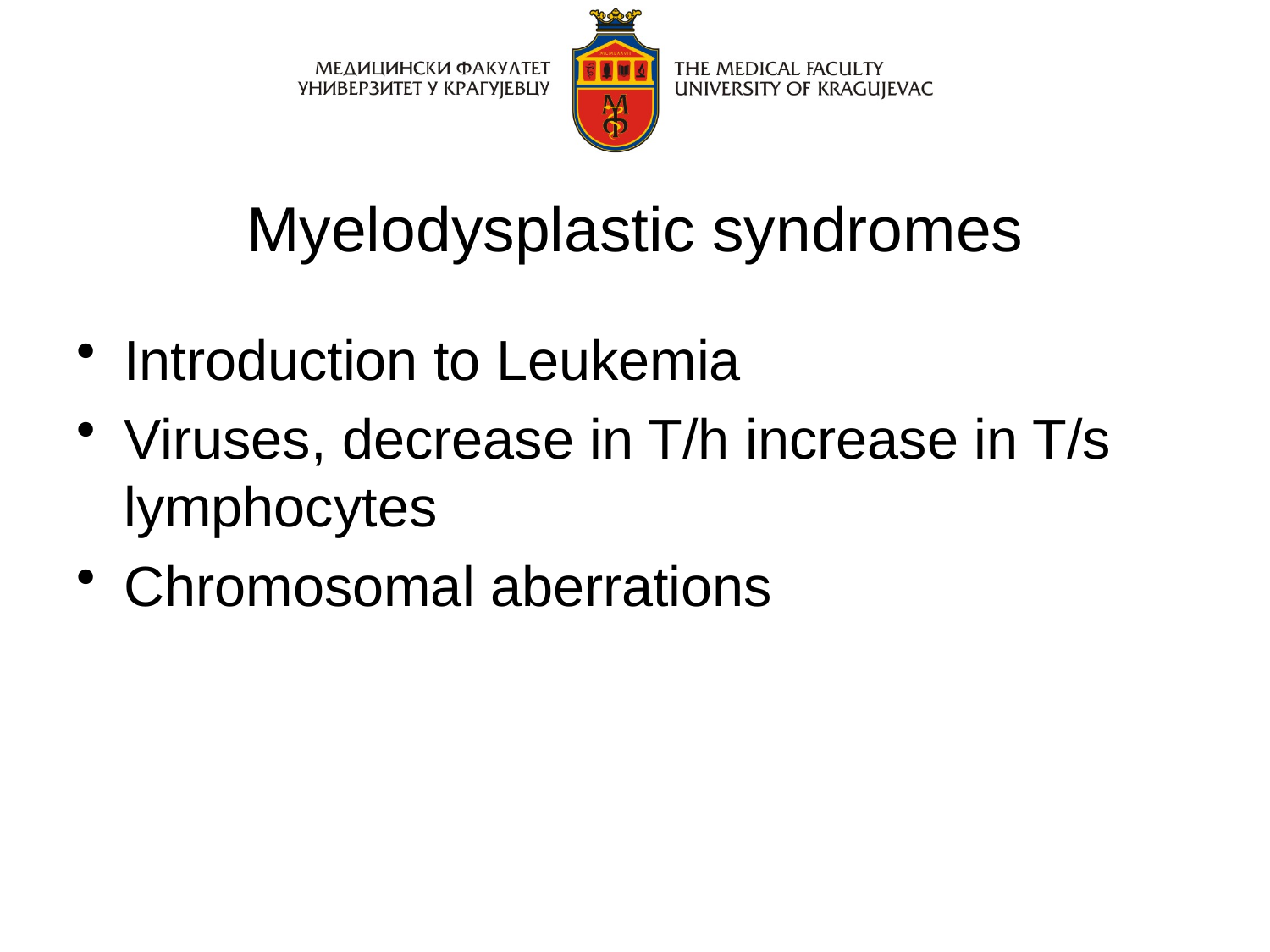

# Myelodysplastic syndromes
Introduction to Leukemia
Viruses, decrease in T/h increase in T/s lymphocytes
Chromosomal aberrations